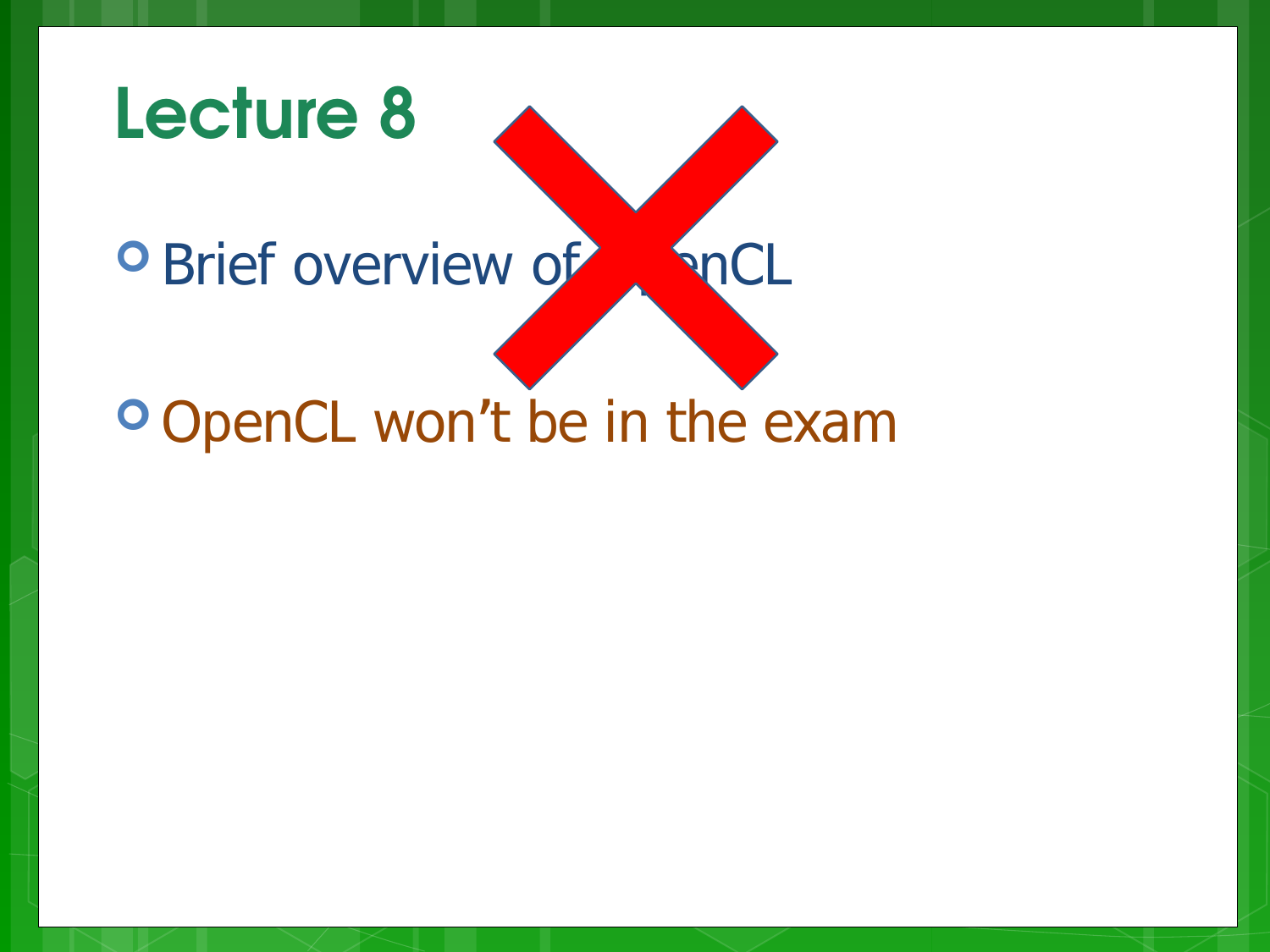

# Lecture 8

Brief overview of OpenCL

OpenCL won’t be in the exam